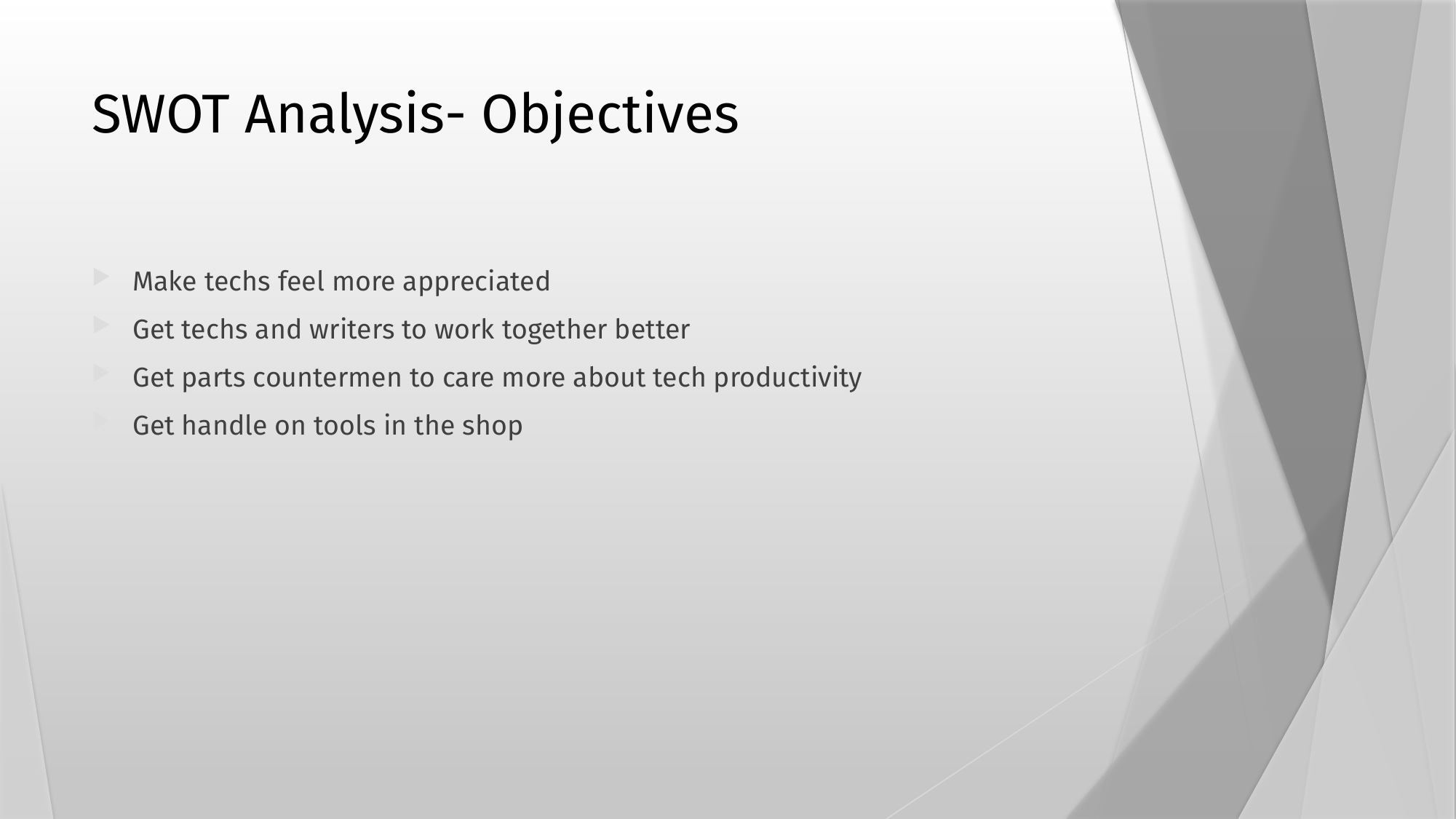

# SWOT Analysis- Objectives
Make techs feel more appreciated
Get techs and writers to work together better
Get parts countermen to care more about tech productivity
Get handle on tools in the shop